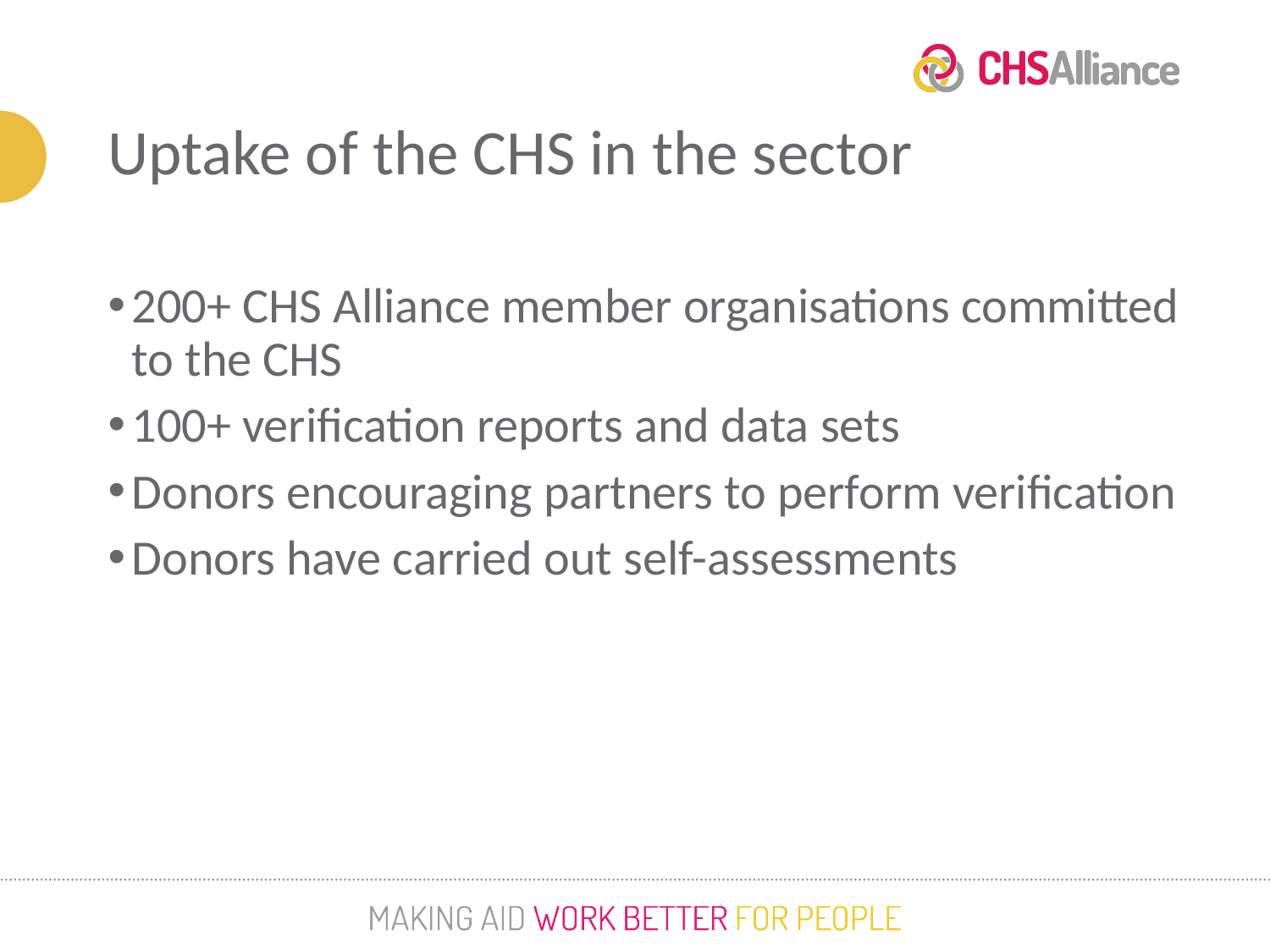

Uptake of the CHS in the sector

200+ CHS Alliance member organisations committed to the CHS
100+ verification reports and data sets
Donors encouraging partners to perform verification
Donors have carried out self-assessments